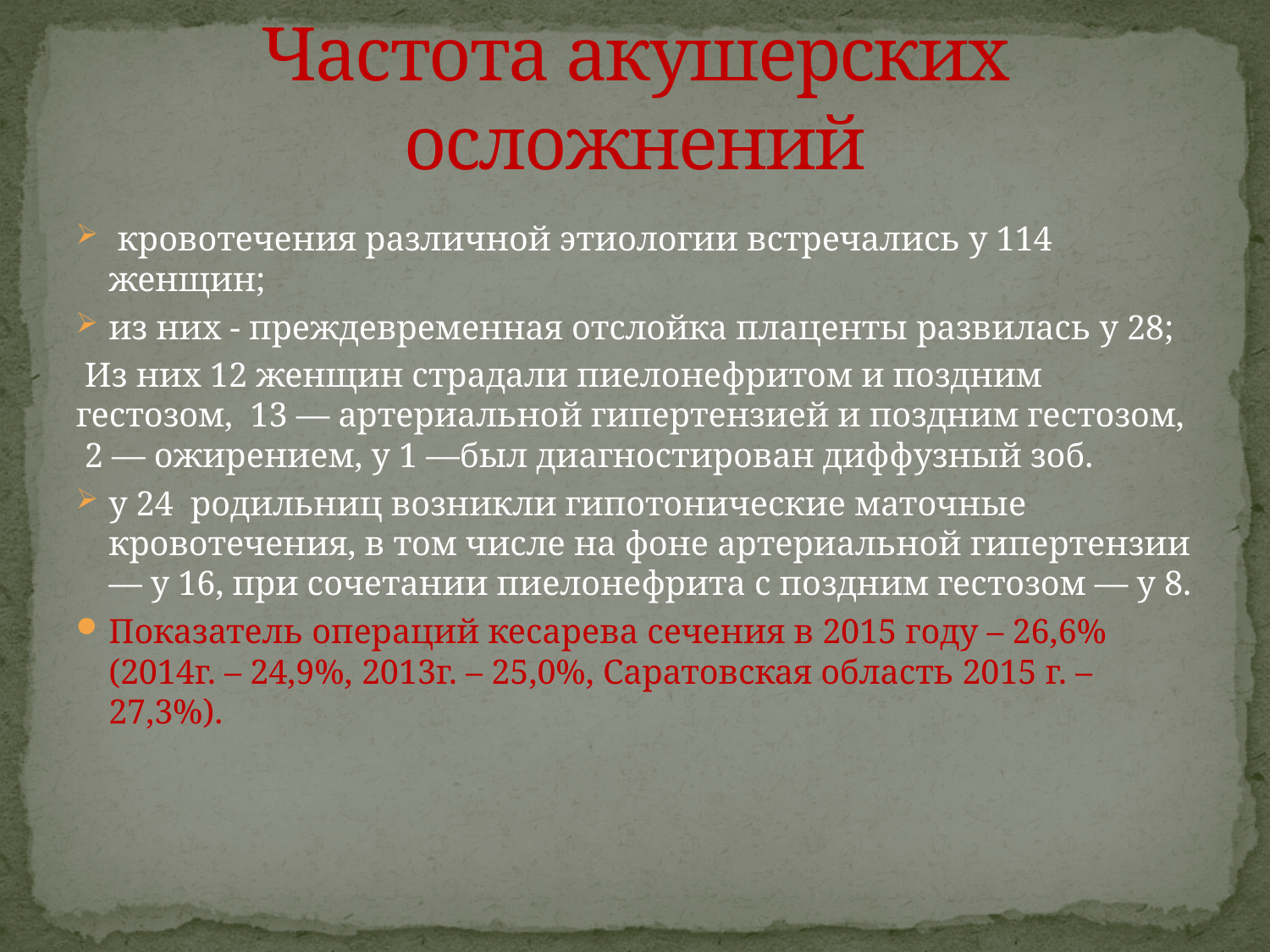

# Частота акушерских осложнений
 кровотечения различной этиологии встречались у 114 женщин;
из них - преждевременная отслойка плаценты развилась у 28;
 Из них 12 женщин страдали пиелонефритом и поздним гестозом,  13 — артериальной гипертензией и поздним гестозом,  2 — ожирением, у 1 —был диагностирован диффузный зоб.
у 24  родильниц возникли гипотонические маточные кровотечения, в том числе на фоне артериальной гипертензии — у 16, при сочетании пиелонефрита с поздним гестозом — у 8.
Показатель операций кесарева сечения в 2015 году – 26,6% (2014г. – 24,9%, 2013г. – 25,0%, Саратовская область 2015 г. – 27,3%).